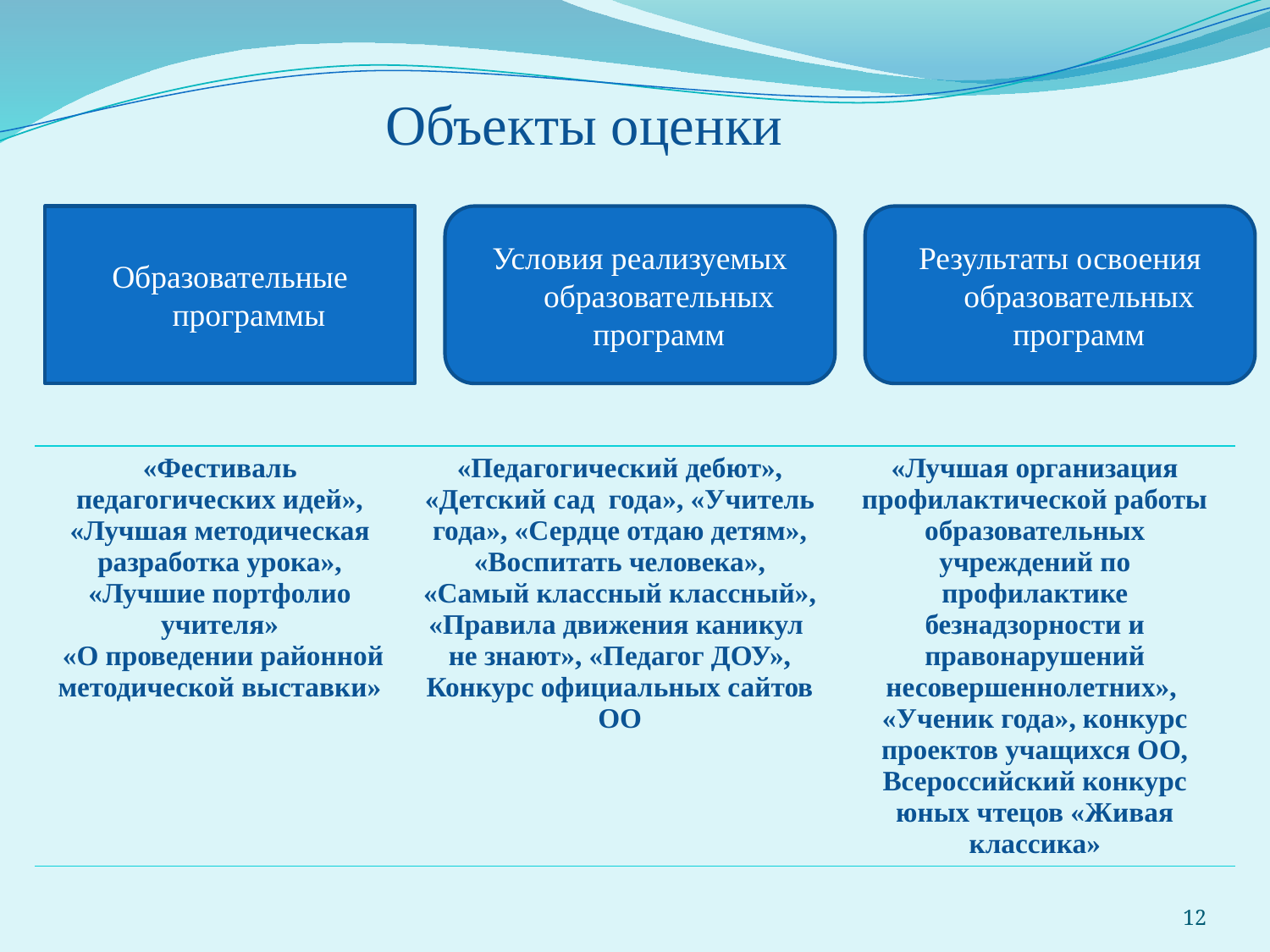

# Объекты оценки
Образовательные программы
Условия реализуемых образовательных программ
Результаты освоения образовательных программ
| «Фестиваль педагогических идей», «Лучшая методическая разработка урока», «Лучшие портфолио учителя» «О проведении районной методической выставки» | «Педагогический дебют», «Детский сад года», «Учитель года», «Сердце отдаю детям», «Воспитать человека», «Самый классный классный», «Правила движения каникул не знают», «Педагог ДОУ», Конкурс официальных сайтов ОО | «Лучшая организация профилактической работы образовательных учреждений по профилактике безнадзорности и правонарушений несовершеннолетних», «Ученик года», конкурс проектов учащихся ОО, Всероссийский конкурс юных чтецов «Живая классика» |
| --- | --- | --- |
12